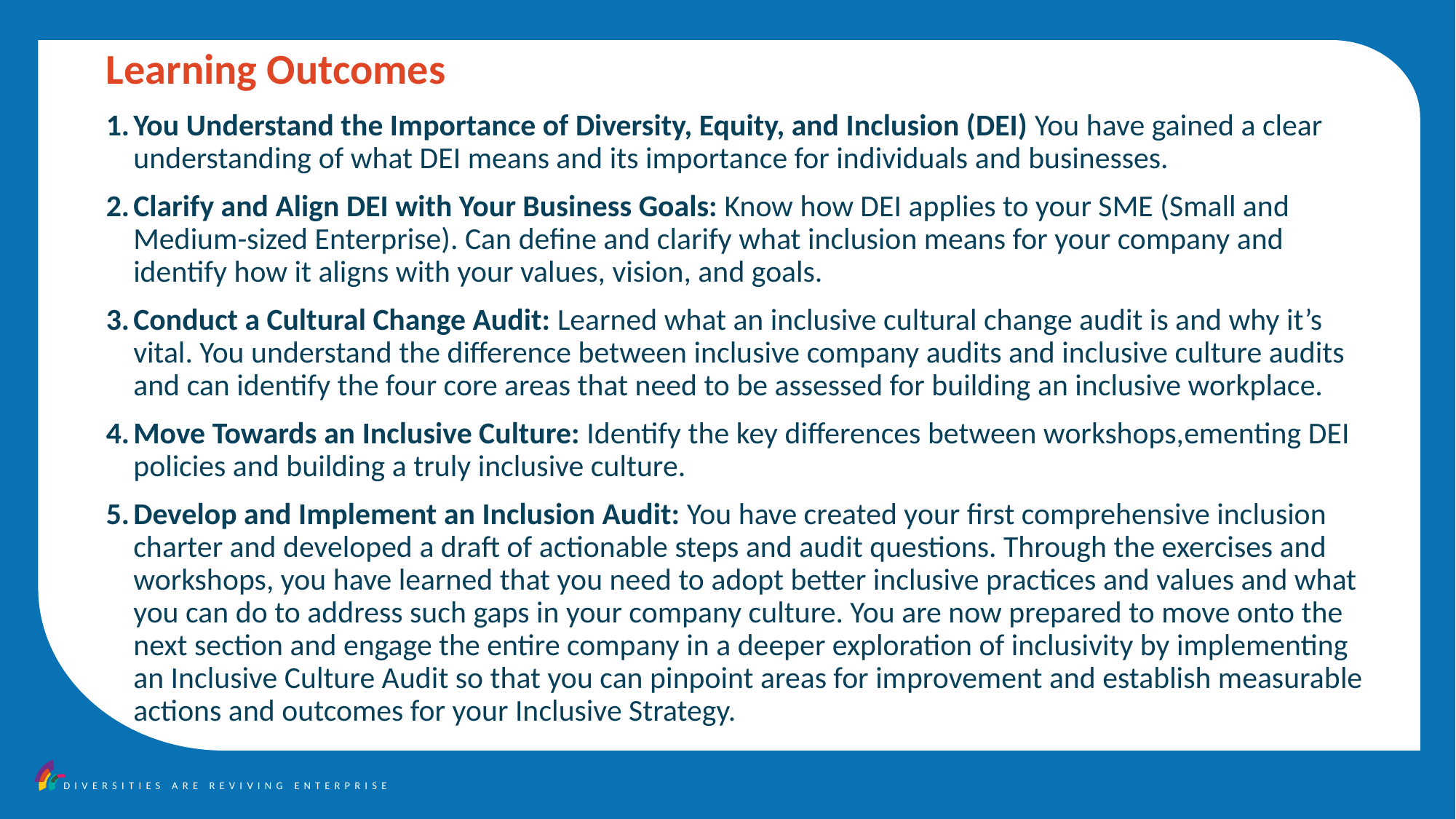

Learning Outcomes
You Understand the Importance of Diversity, Equity, and Inclusion (DEI) You have gained a clear understanding of what DEI means and its importance for individuals and businesses.
Clarify and Align DEI with Your Business Goals: Know how DEI applies to your SME (Small and Medium-sized Enterprise). Can define and clarify what inclusion means for your company and identify how it aligns with your values, vision, and goals.
Conduct a Cultural Change Audit: Learned what an inclusive cultural change audit is and why it’s vital. You understand the difference between inclusive company audits and inclusive culture audits and can identify the four core areas that need to be assessed for building an inclusive workplace.
Move Towards an Inclusive Culture: Identify the key differences between workshops,ementing DEI policies and building a truly inclusive culture.
Develop and Implement an Inclusion Audit: You have created your first comprehensive inclusion charter and developed a draft of actionable steps and audit questions. Through the exercises and workshops, you have learned that you need to adopt better inclusive practices and values and what you can do to address such gaps in your company culture. You are now prepared to move onto the next section and engage the entire company in a deeper exploration of inclusivity by implementing an Inclusive Culture Audit so that you can pinpoint areas for improvement and establish measurable actions and outcomes for your Inclusive Strategy.